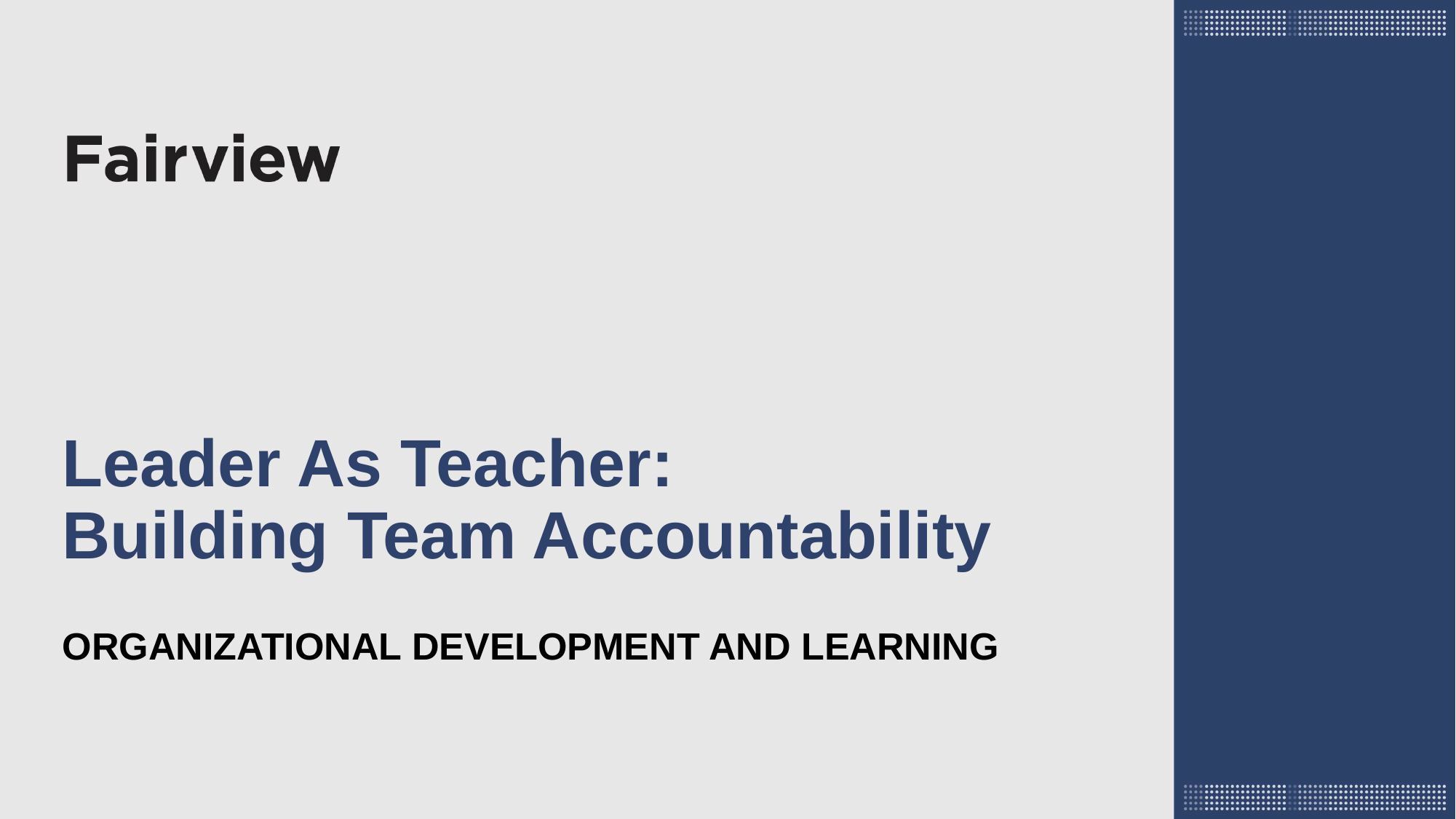

# Leader As Teacher: Building Team Accountability
Organizational Development and Learning